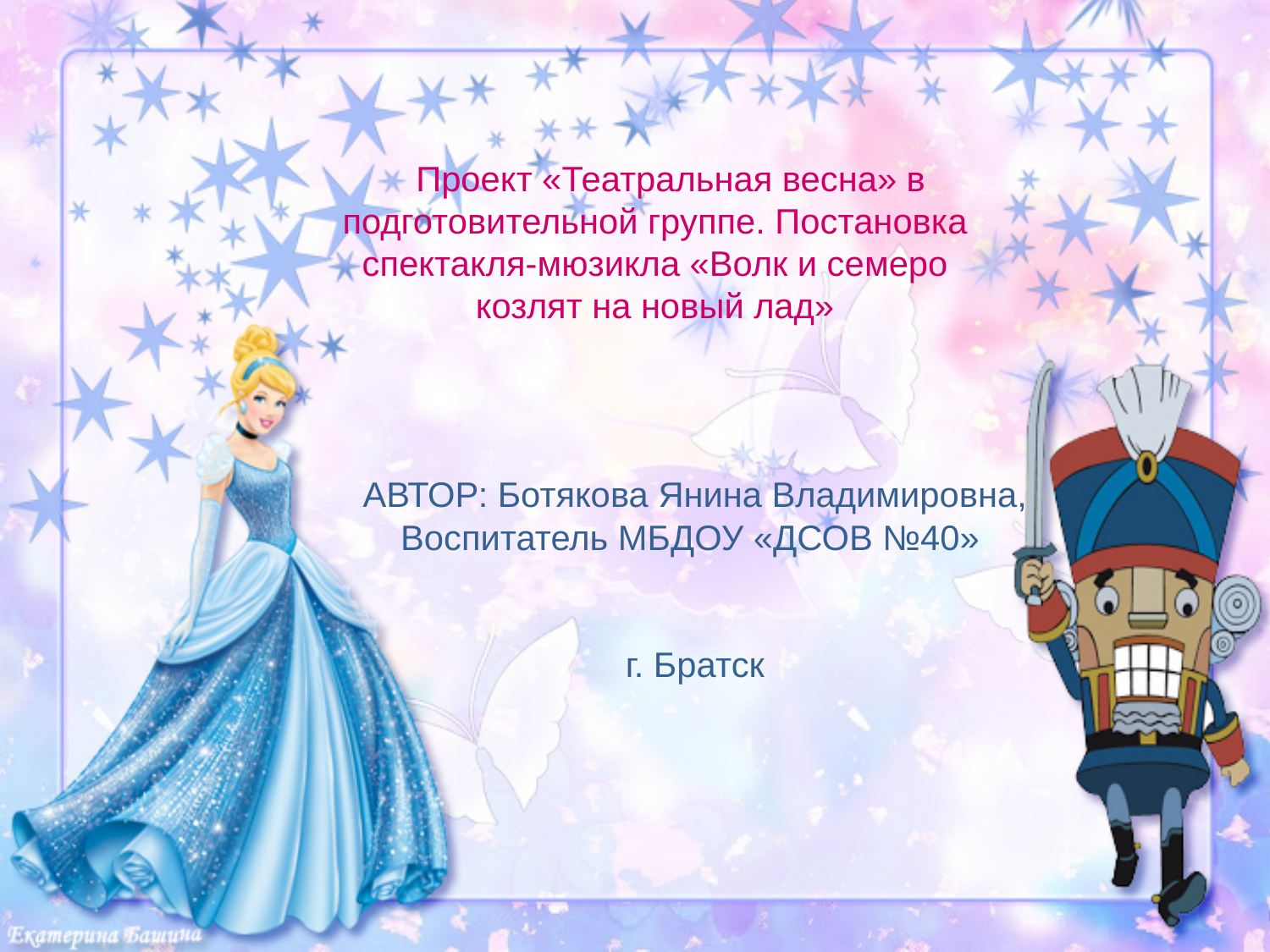

# Проект «Театральная весна» в подготовительной группе. Постановка спектакля-мюзикла «Волк и семеро козлят на новый лад»
АВТОР: Ботякова Янина Владимировна,
Воспитатель МБДОУ «ДСОВ №40»

г. Братск